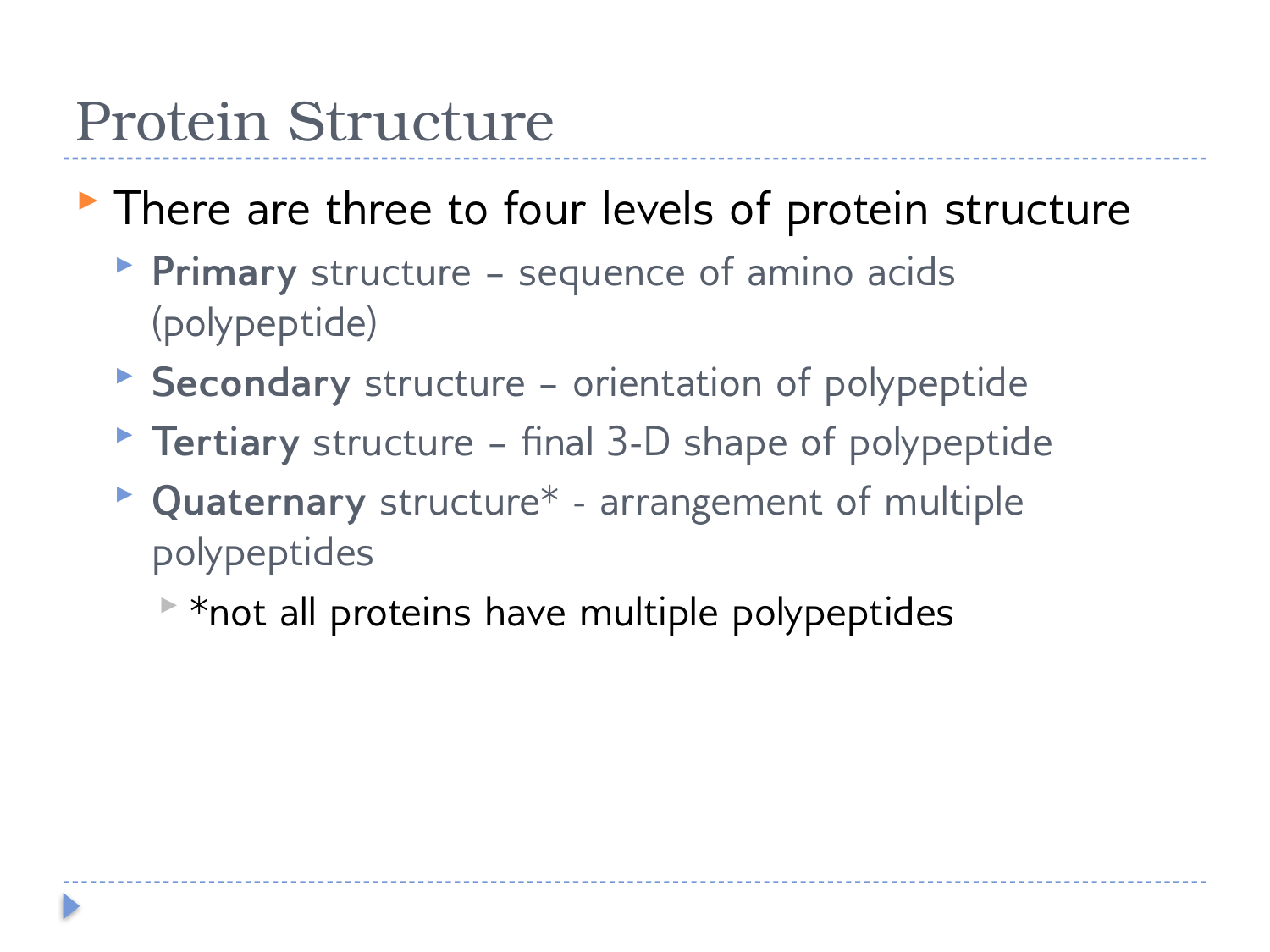

# Protein Structure
There are three to four levels of protein structure
Primary structure – sequence of amino acids (polypeptide)
Secondary structure – orientation of polypeptide
Tertiary structure – final 3-D shape of polypeptide
Quaternary structure* - arrangement of multiple polypeptides
*not all proteins have multiple polypeptides